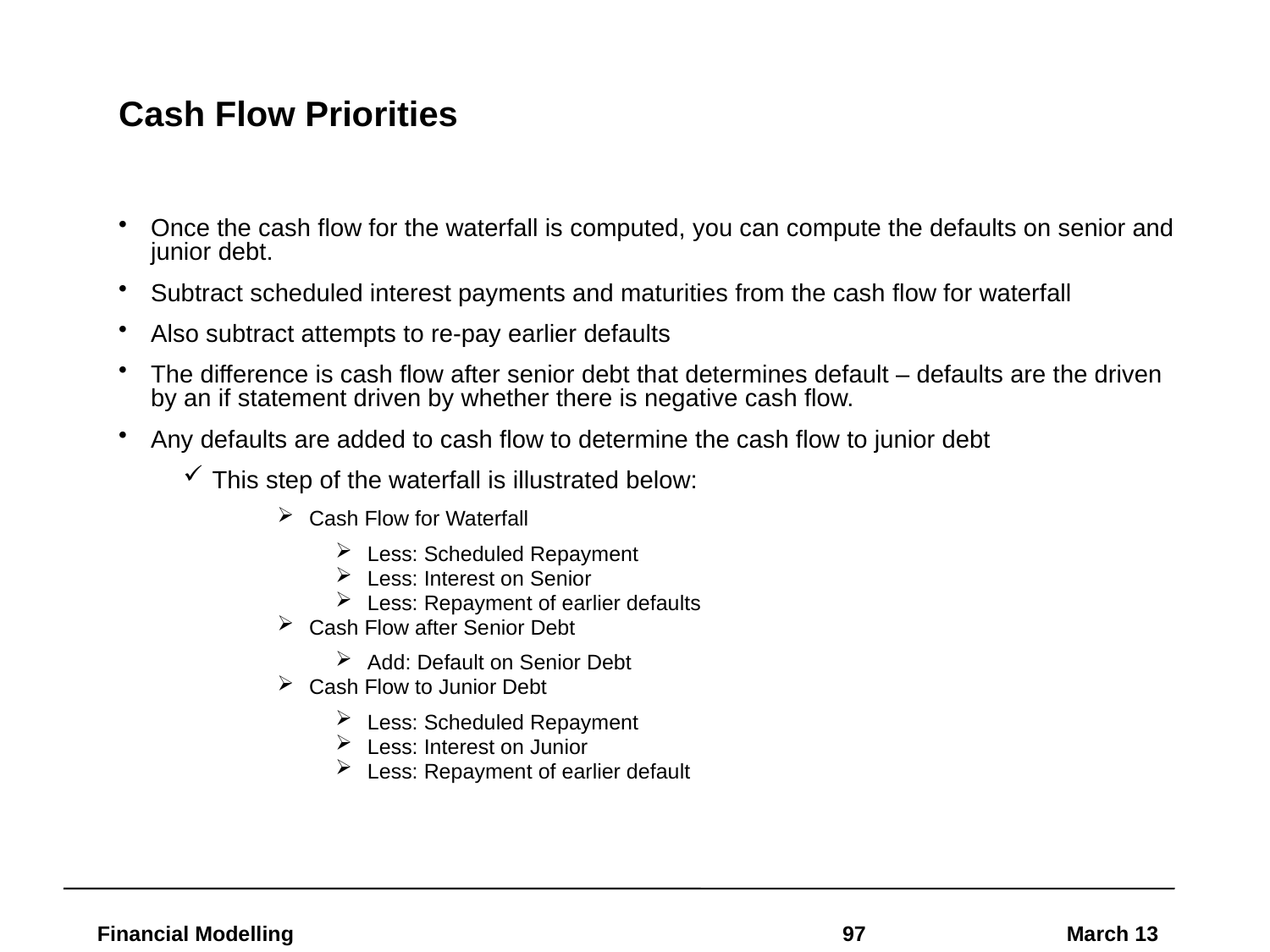

# Cash Flow Priorities
Once the cash flow for the waterfall is computed, you can compute the defaults on senior and junior debt.
Subtract scheduled interest payments and maturities from the cash flow for waterfall
Also subtract attempts to re-pay earlier defaults
The difference is cash flow after senior debt that determines default – defaults are the driven by an if statement driven by whether there is negative cash flow.
Any defaults are added to cash flow to determine the cash flow to junior debt
This step of the waterfall is illustrated below:
Cash Flow for Waterfall
Less: Scheduled Repayment
Less: Interest on Senior
Less: Repayment of earlier defaults
Cash Flow after Senior Debt
Add: Default on Senior Debt
Cash Flow to Junior Debt
Less: Scheduled Repayment
Less: Interest on Junior
Less: Repayment of earlier default